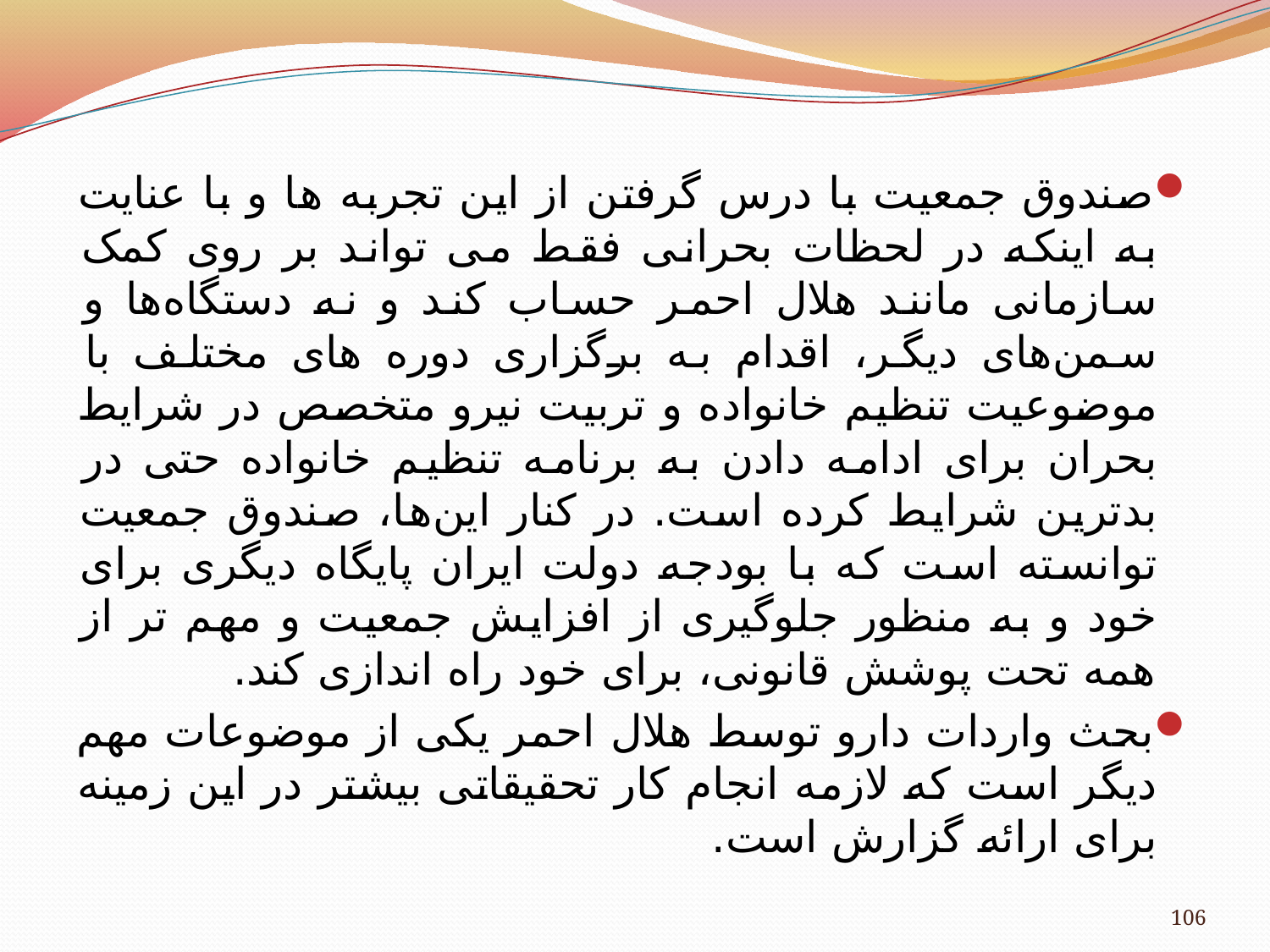

صندوق جمعیت با درس گرفتن از این تجربه ها و با عنایت به اینکه در لحظات بحرانی فقط می تواند بر روی کمک سازمانی مانند هلال احمر حساب کند و نه دستگاه‌ها و سمن‌های دیگر، اقدام به برگزاری دوره های مختلف با موضوعیت تنظیم خانواده و تربیت نیرو متخصص در شرایط بحران برای ادامه دادن به برنامه تنظیم خانواده حتی در بدترین شرایط کرده است. در کنار این‌ها، صندوق جمعیت توانسته است که با بودجه دولت ایران پایگاه دیگری برای خود و به منظور جلوگیری از افزایش جمعیت و مهم تر از همه تحت پوشش قانونی، برای خود راه اندازی کند.
بحث واردات دارو توسط هلال احمر یکی از موضوعات مهم دیگر است که لازمه انجام کار تحقیقاتی بیشتر در این زمینه برای ارائه گزارش است.

106